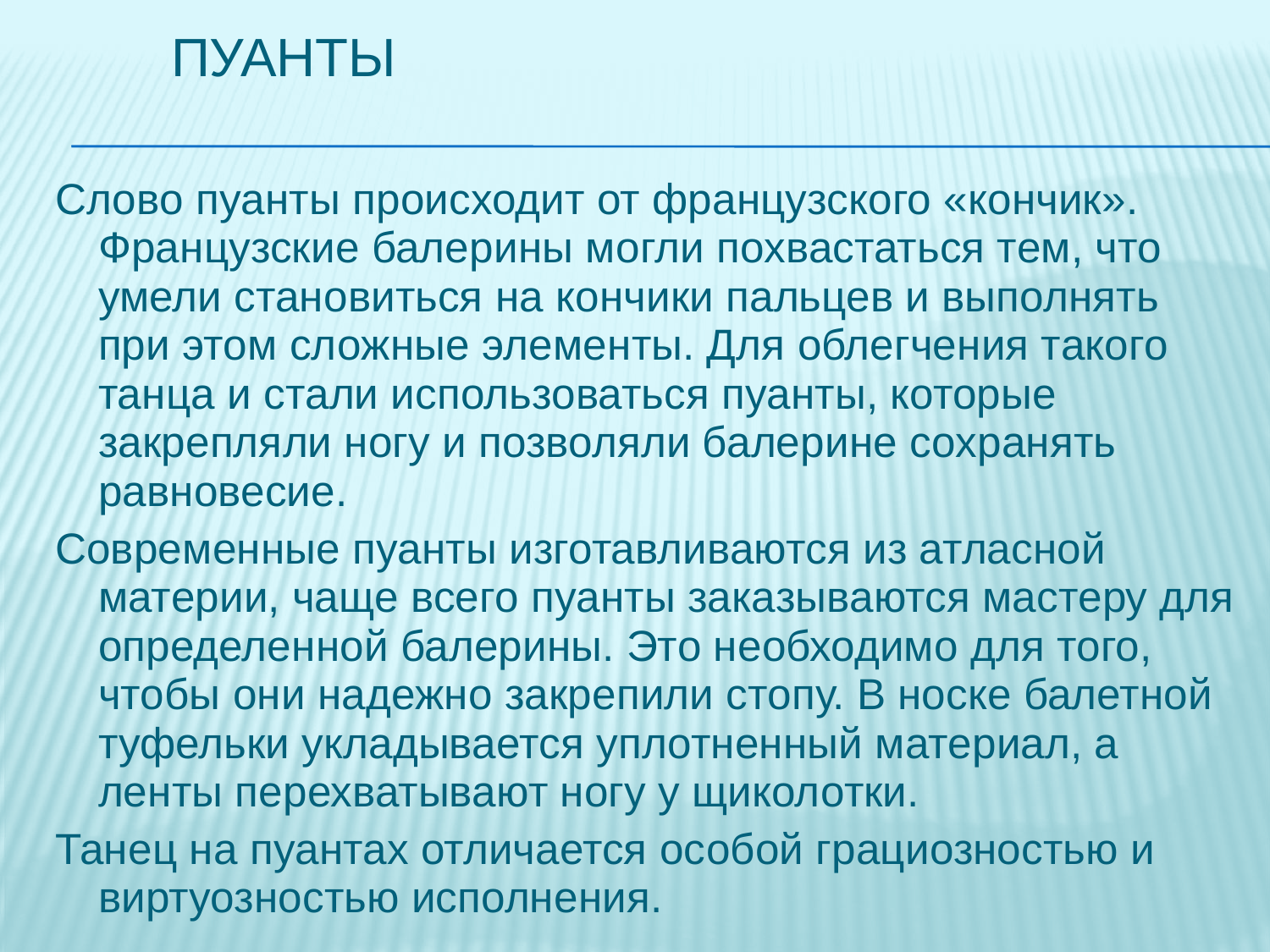

# Пуанты
Слово пуанты происходит от французского «кончик». Французские балерины могли похвастаться тем, что умели становиться на кончики пальцев и выполнять при этом сложные элементы. Для облегчения такого танца и стали использоваться пуанты, которые закрепляли ногу и позволяли балерине сохранять равновесие.
Современные пуанты изготавливаются из атласной материи, чаще всего пуанты заказываются мастеру для определенной балерины. Это необходимо для того, чтобы они надежно закрепили стопу. В носке балетной туфельки укладывается уплотненный материал, а ленты перехватывают ногу у щиколотки.
Танец на пуантах отличается особой грациозностью и виртуозностью исполнения.